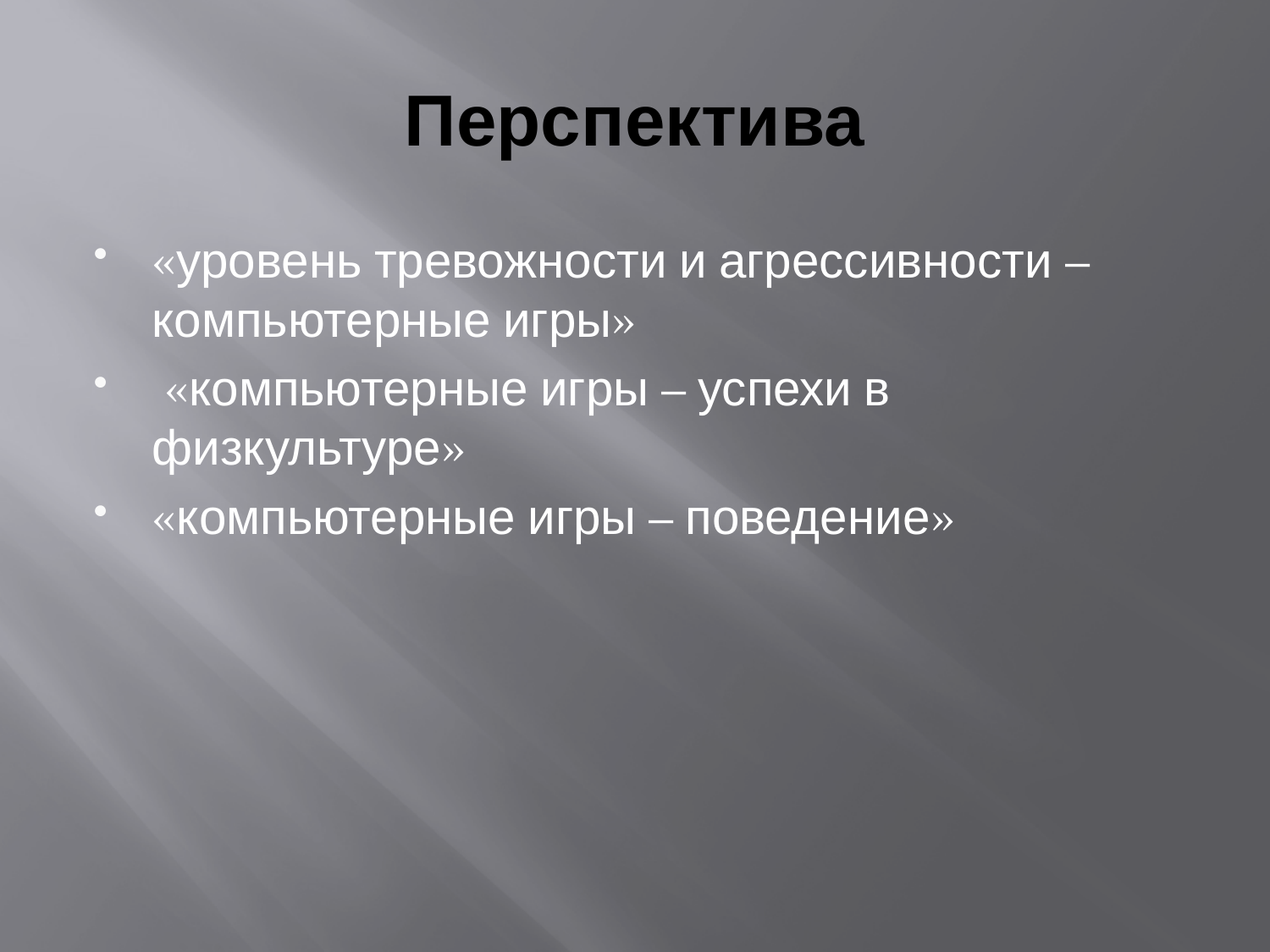

# Перспектива
«уровень тревожности и агрессивности – компьютерные игры»
 «компьютерные игры – успехи в физкультуре»
«компьютерные игры – поведение»